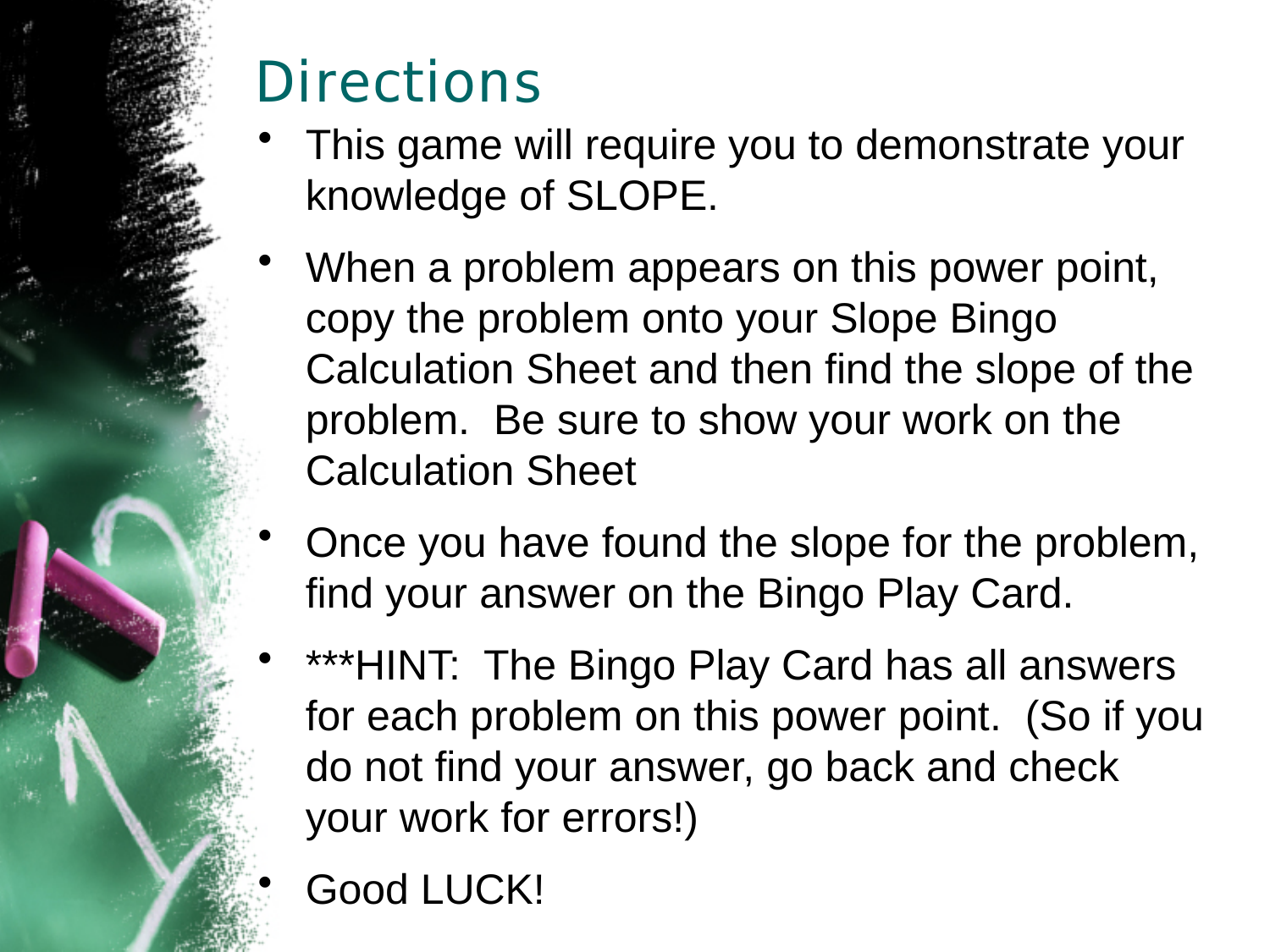

# Directions
This game will require you to demonstrate your knowledge of SLOPE.
When a problem appears on this power point, copy the problem onto your Slope Bingo Calculation Sheet and then find the slope of the problem.  Be sure to show your work on the Calculation Sheet
Once you have found the slope for the problem, find your answer on the Bingo Play Card.
***HINT:  The Bingo Play Card has all answers for each problem on this power point.  (So if you do not find your answer, go back and check your work for errors!)
Good LUCK!